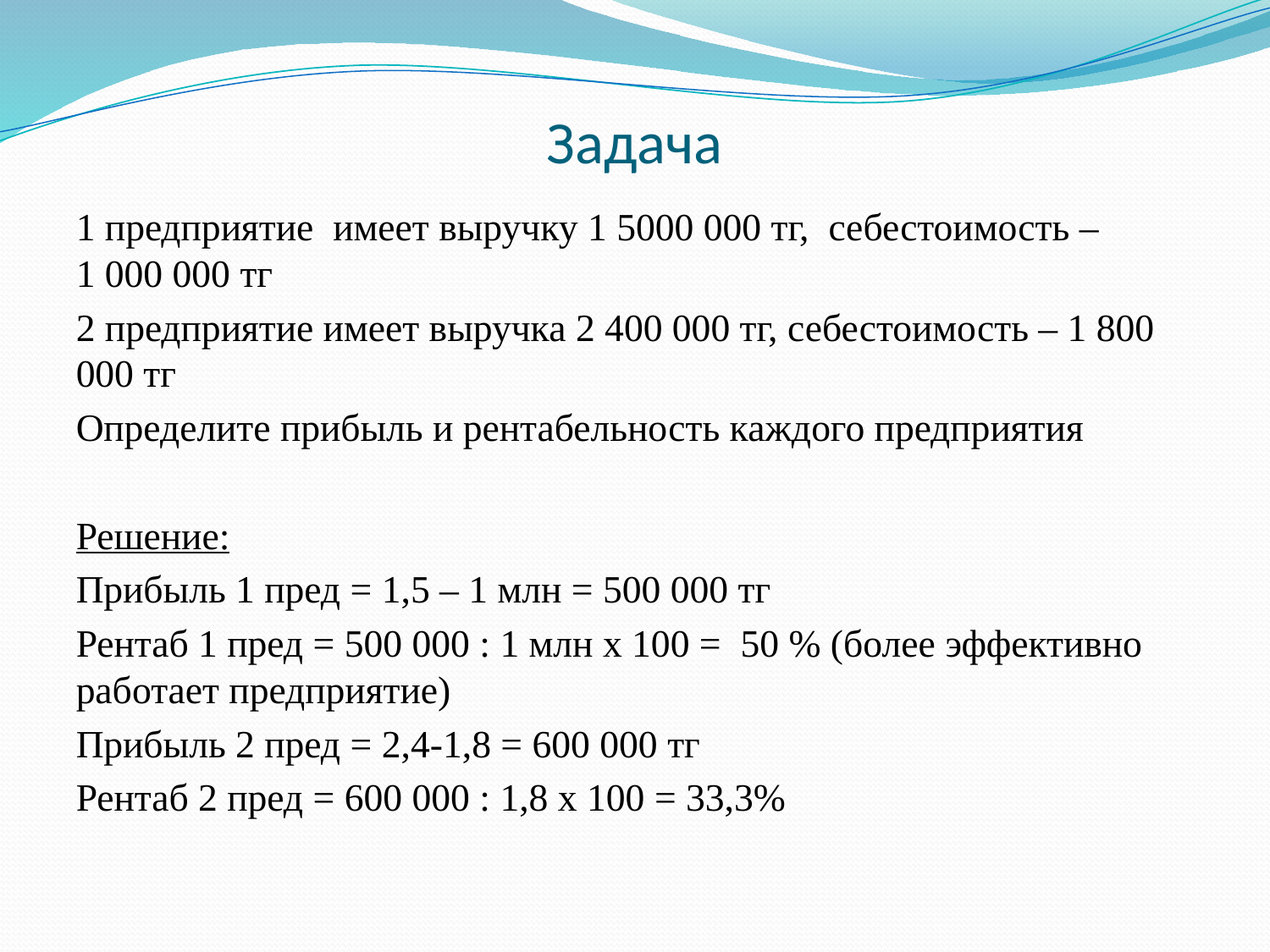

# Задача
1 предприятие  имеет выручку 1 5000 000 тг,  себестоимость – 1 000 000 тг
2 предприятие имеет выручка 2 400 000 тг, себестоимость – 1 800 000 тг
Определите прибыль и рентабельность каждого предприятия

Решение:
Прибыль 1 пред = 1,5 – 1 млн = 500 000 тг
Рентаб 1 пред = 500 000 : 1 млн х 100 =  50 % (более эффективно работает предприятие)
Прибыль 2 пред = 2,4-1,8 = 600 000 тг
Рентаб 2 пред = 600 000 : 1,8 х 100 = 33,3%